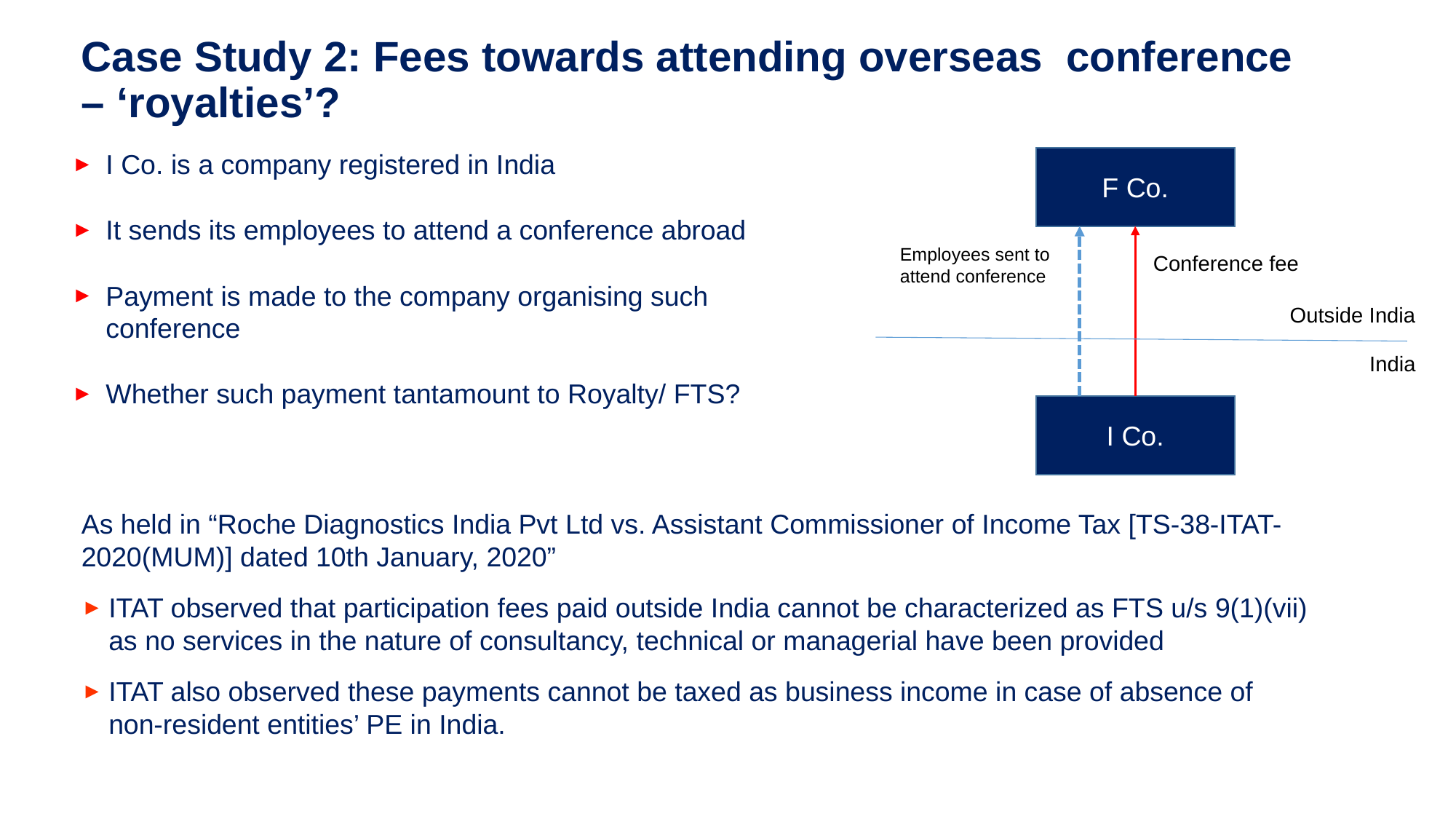

# Case Study 2: Fees towards attending overseas  conference – ‘royalties’?
I Co. is a company registered in India

It sends its employees to attend a conference abroad

Payment is made to the company organising such conference

Whether such payment tantamount to Royalty/ FTS?
F Co.
Employees sent to attend conference
Conference fee
Outside India
India
I Co.
As held in “Roche Diagnostics India Pvt Ltd vs. Assistant Commissioner of Income Tax [TS-38-ITAT-2020(MUM)] dated 10th January, 2020”
ITAT observed that participation fees paid outside India cannot be characterized as FTS u/s 9(1)(vii) as no services in the nature of consultancy, technical or managerial have been provided
ITAT also observed these payments cannot be taxed as business income in case of absence of non-resident entities’ PE in India.
49